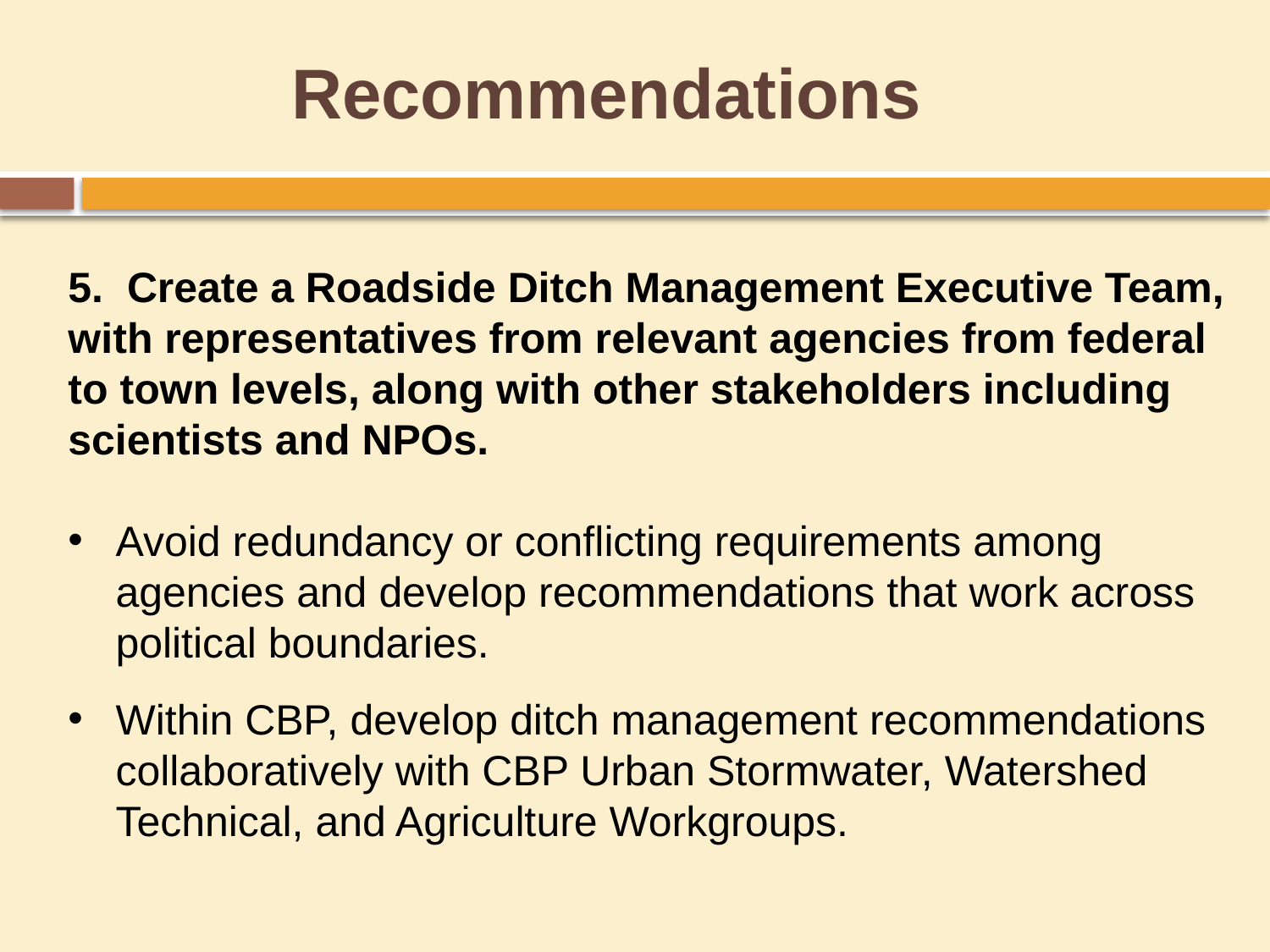

Recommendations
5.  Create a Roadside Ditch Management Executive Team, with representatives from relevant agencies from federal to town levels, along with other stakeholders including scientists and NPOs.

Avoid redundancy or conflicting requirements among agencies and develop recommendations that work across political boundaries.
Within CBP, develop ditch management recommendations collaboratively with CBP Urban Stormwater, Watershed Technical, and Agriculture Workgroups.